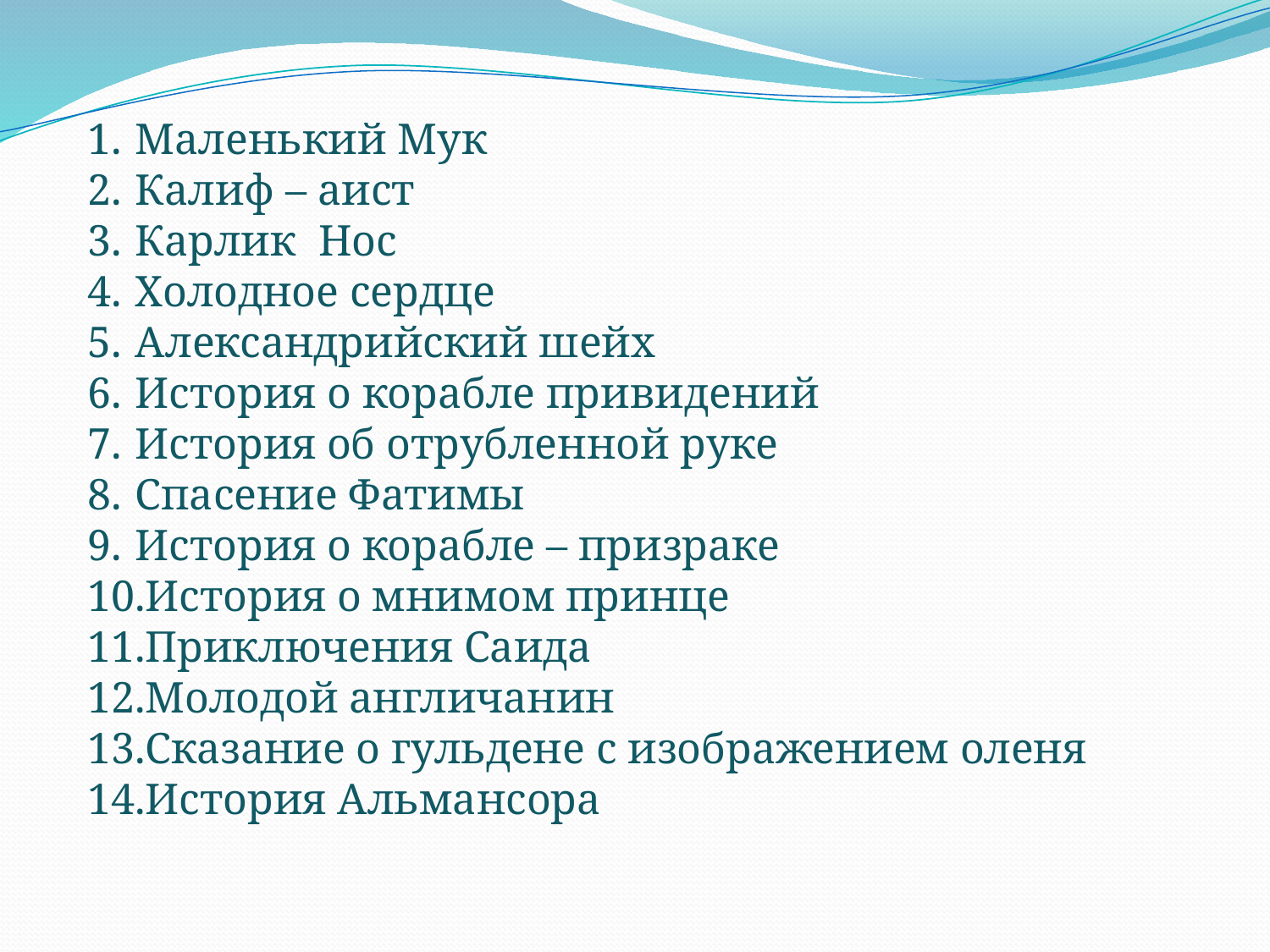

Маленький Мук
Калиф – аист
Карлик  Нос
Холодное сердце
Александрийский шейх
История о корабле привидений
История об отрубленной руке
Спасение Фатимы
История о корабле – призраке
История о мнимом принце
Приключения Саида
Молодой англичанин
Сказание о гульдене с изображением оленя
История Альмансора